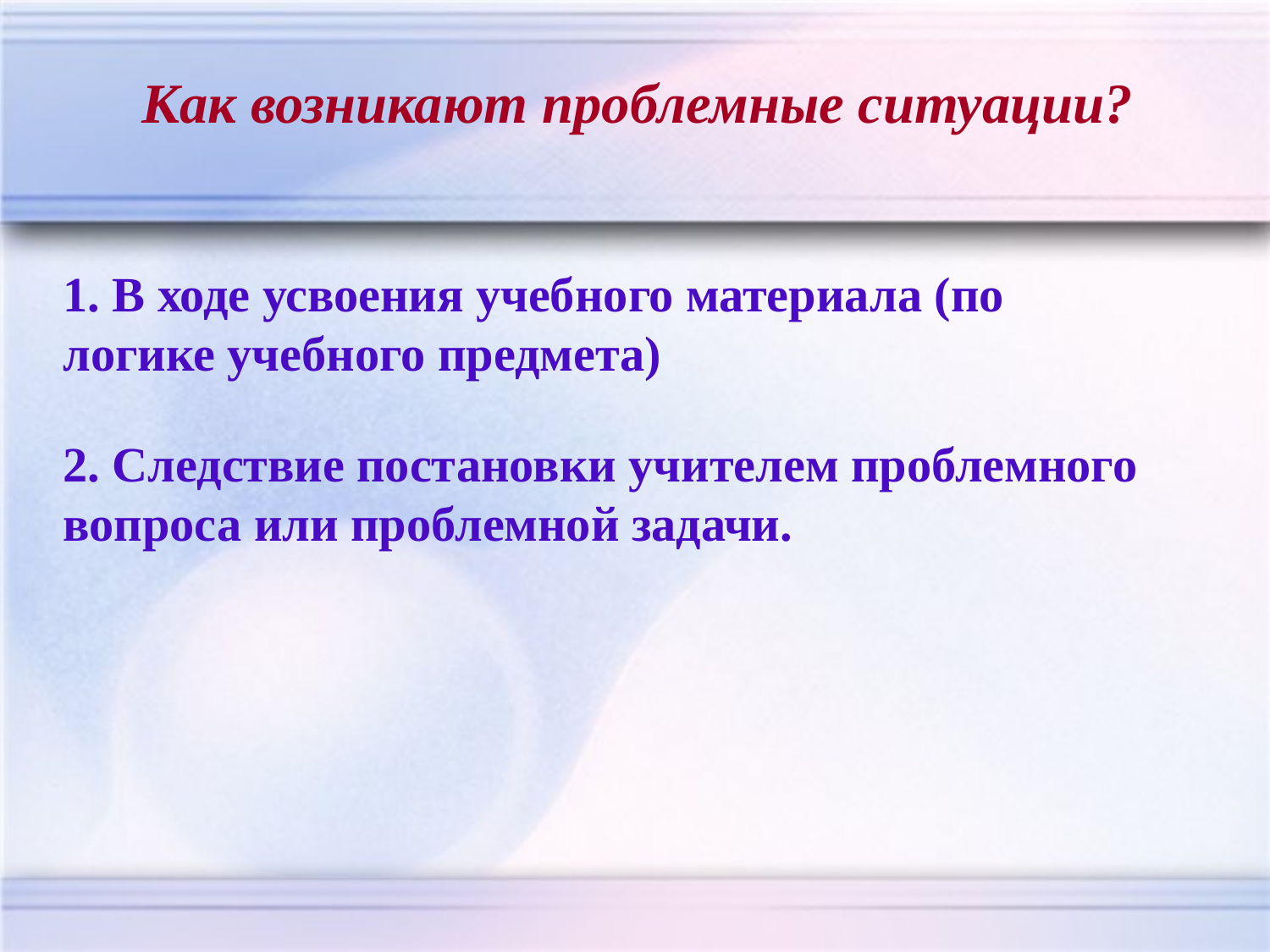

Как возникают проблемные ситуации?
1. В ходе усвоения учебного материала (по логике учебного предмета)
2. Следствие постановки учителем проблемного вопроса или проблемной задачи.